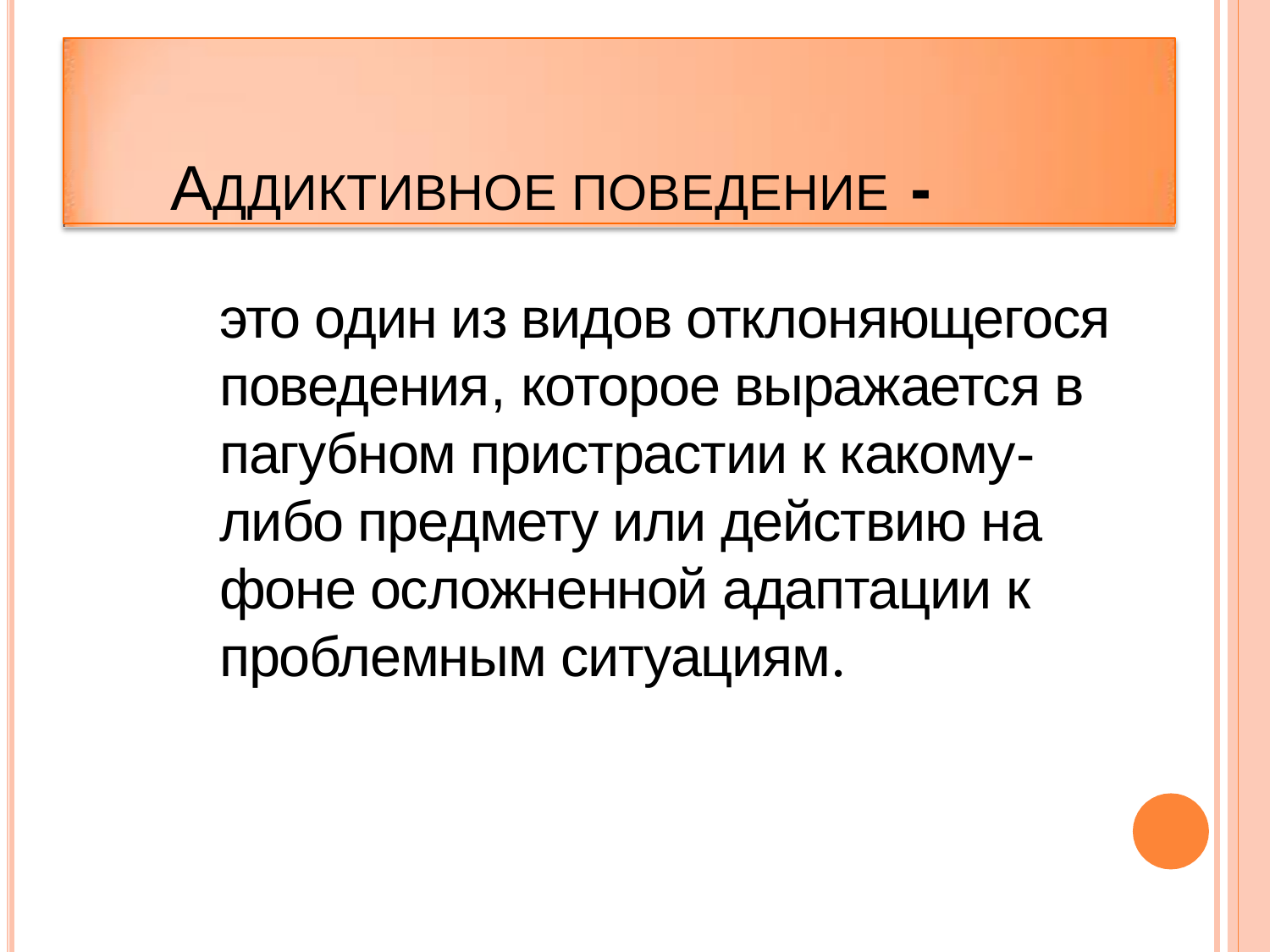

# АДДИКТИВНОЕ ПОВЕДЕНИЕ -

это один из видов отклоняющегося поведения, которое выражается в пагубном пристрастии к какому-либо предмету или действию на фоне осложненной адаптации к проблемным ситуациям.